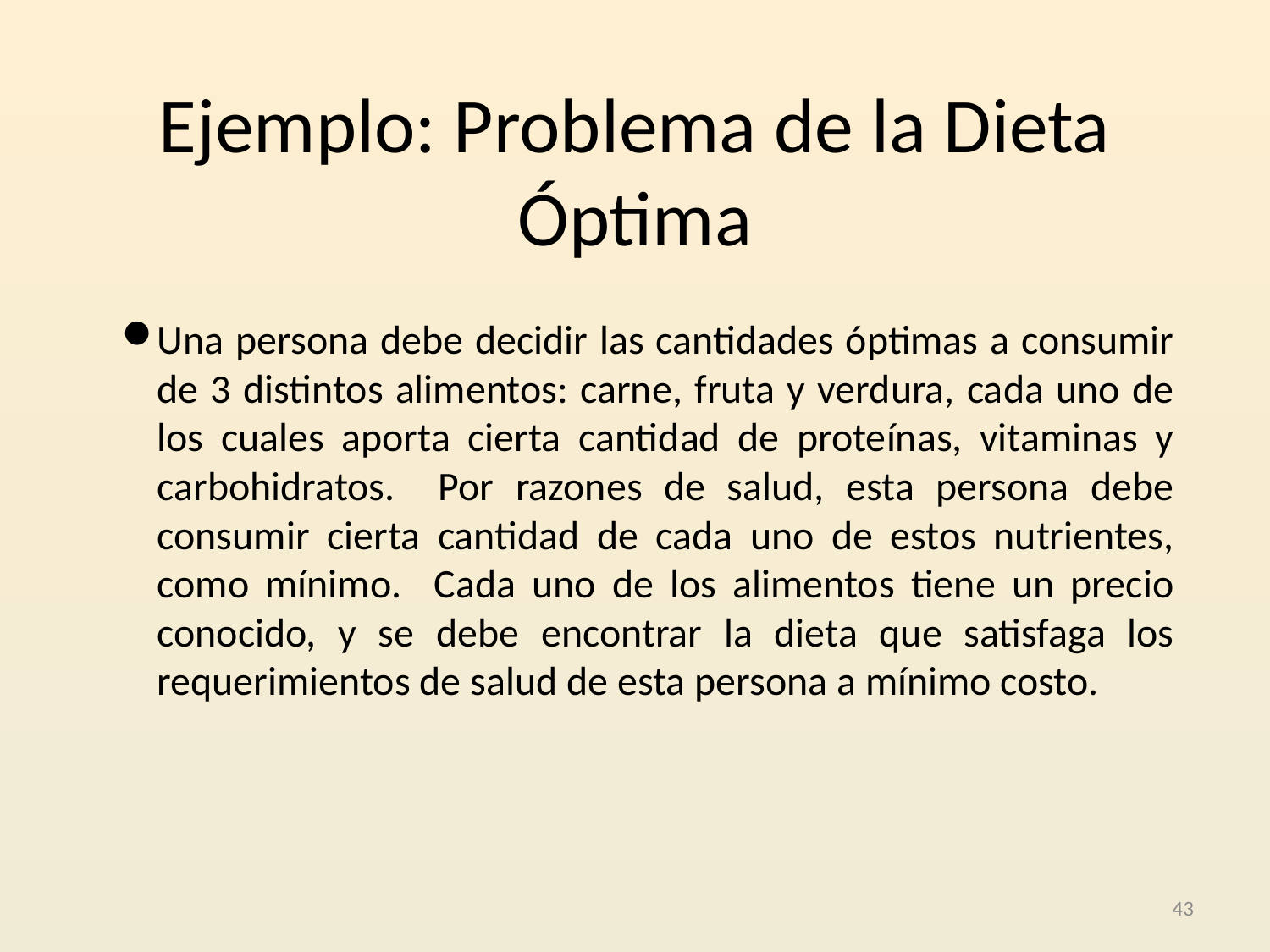

# Ejemplo: Problema de la Dieta Óptima
Una persona debe decidir las cantidades óptimas a consumir de 3 distintos alimentos: carne, fruta y verdura, cada uno de los cuales aporta cierta cantidad de proteínas, vitaminas y carbohidratos.  Por razones de salud, esta persona debe consumir cierta cantidad de cada uno de estos nutrientes, como mínimo.  Cada uno de los alimentos tiene un precio conocido, y se debe encontrar la dieta que satisfaga los requerimientos de salud de esta persona a mínimo costo.

43